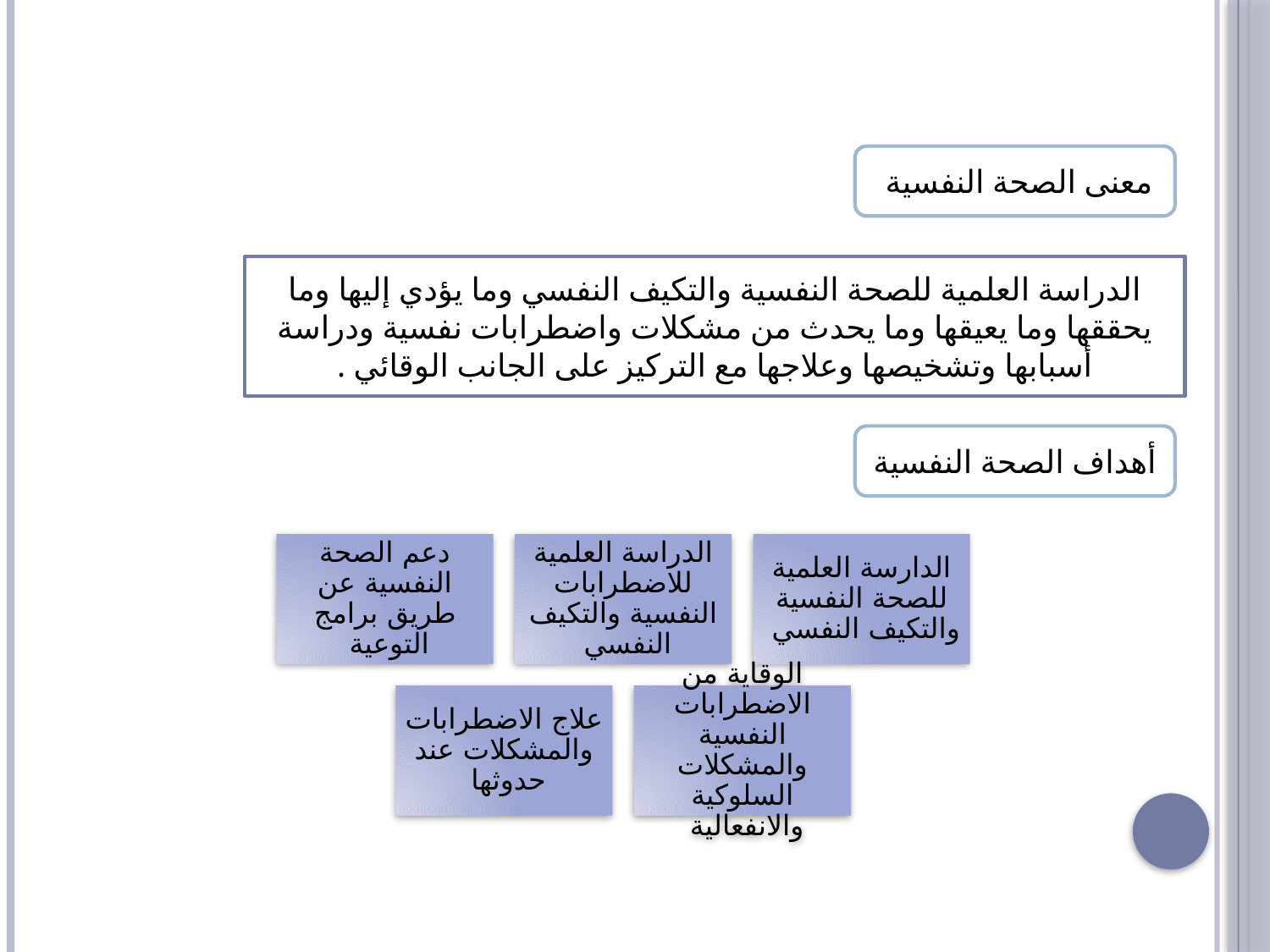

معنى الصحة النفسية
الدراسة العلمية للصحة النفسية والتكيف النفسي وما يؤدي إليها وما يحققها وما يعيقها وما يحدث من مشكلات واضطرابات نفسية ودراسة أسبابها وتشخيصها وعلاجها مع التركيز على الجانب الوقائي .
أهداف الصحة النفسية
دعم الصحة النفسية عن طريق برامج التوعية
الدراسة العلمية للاضطرابات النفسية والتكيف النفسي
الدارسة العلمية للصحة النفسية والتكيف النفسي
علاج الاضطرابات والمشكلات عند حدوثها
الوقاية من الاضطرابات النفسية والمشكلات السلوكية والانفعالية